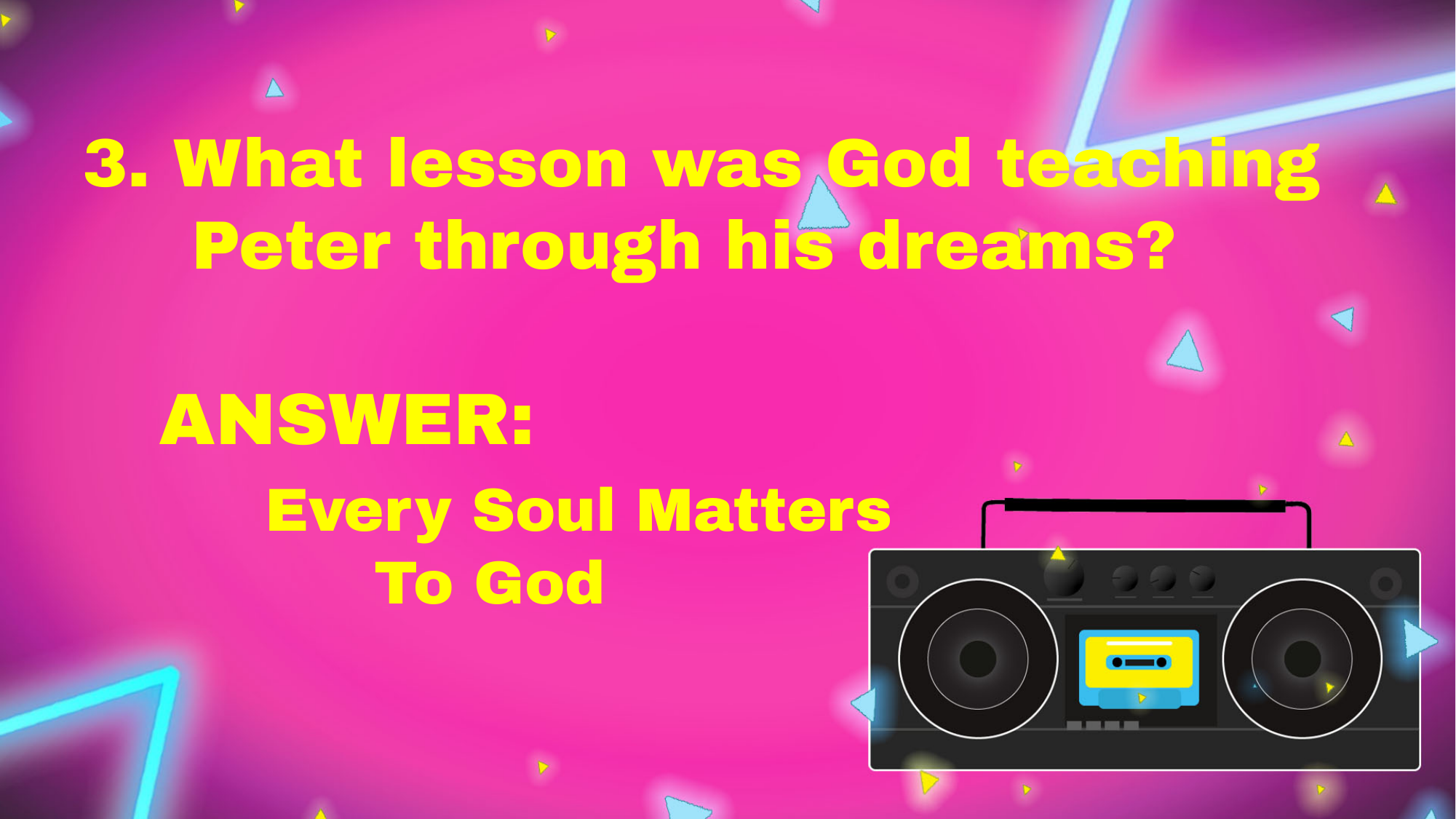

3. What lesson was God teaching
	Peter through his dreams?

ANSWER:
Every Soul Matters
	To God